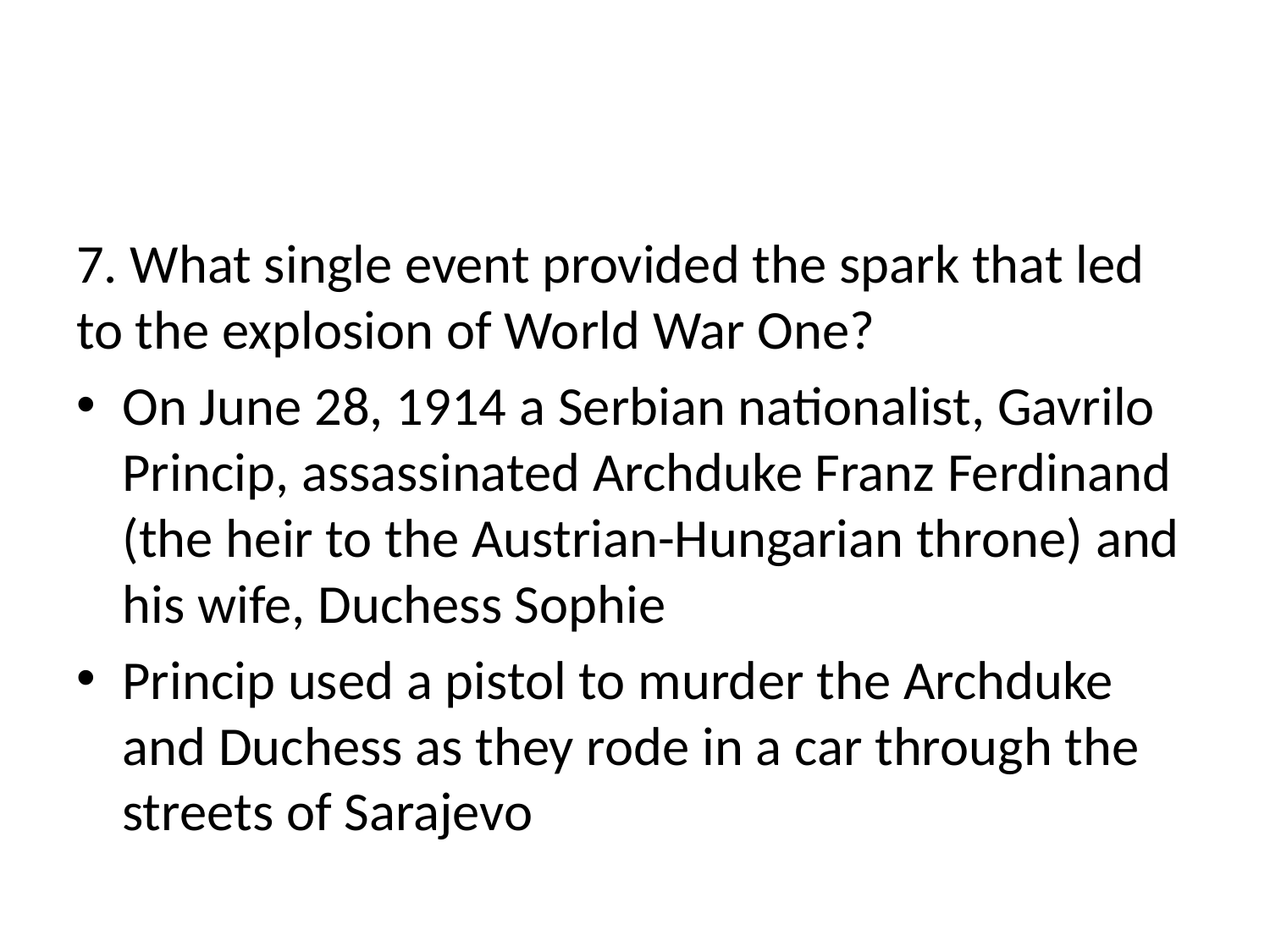

#
7. What single event provided the spark that led to the explosion of World War One?
On June 28, 1914 a Serbian nationalist, Gavrilo Princip, assassinated Archduke Franz Ferdinand (the heir to the Austrian-Hungarian throne) and his wife, Duchess Sophie
Princip used a pistol to murder the Archduke and Duchess as they rode in a car through the streets of Sarajevo